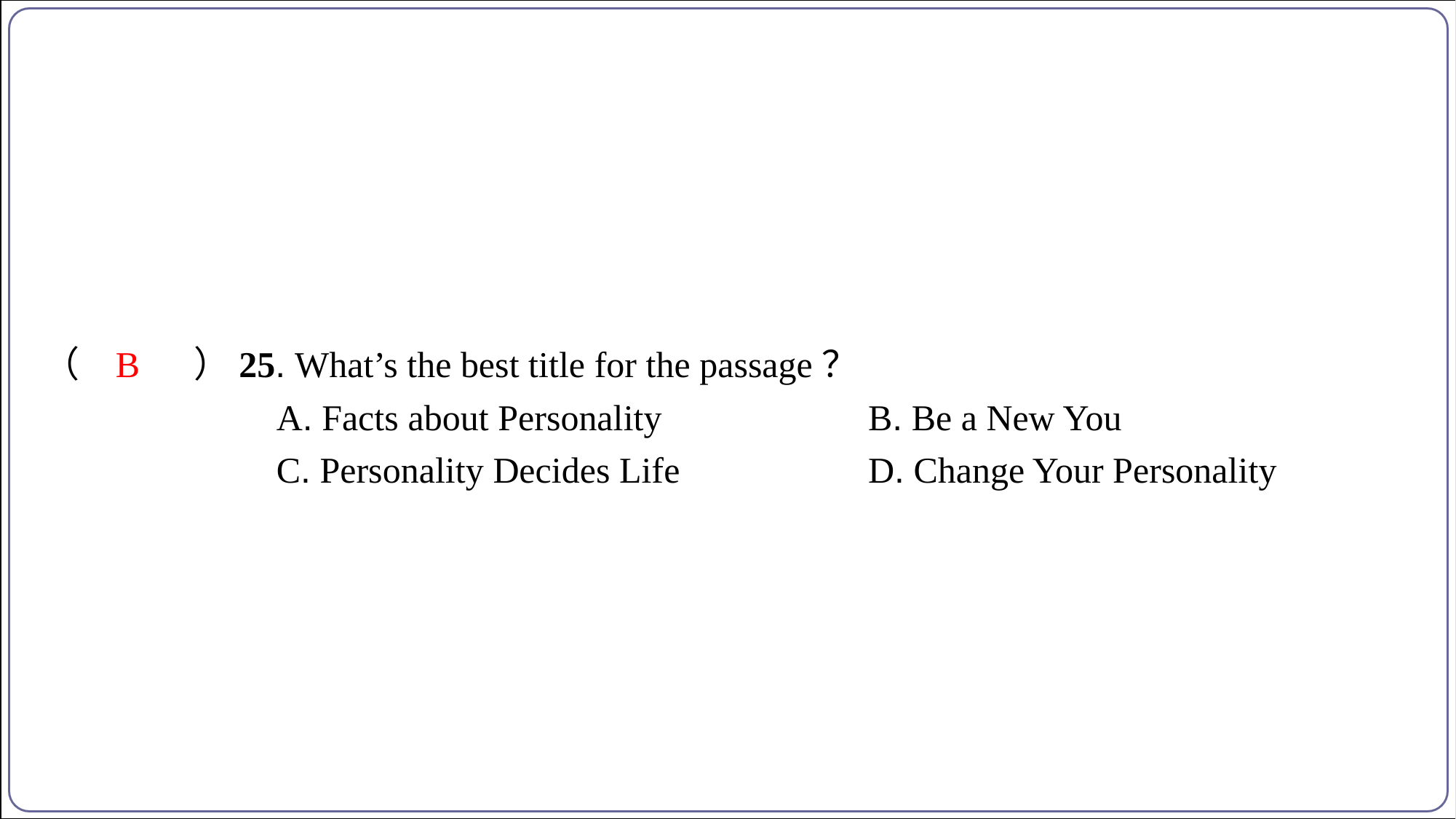

B
（　B　）25. What’s the best title for the passage？
| A. Facts about Personality | B. Be a New You |
| --- | --- |
| C. Personality Decides Life | D. Change Your Personality |